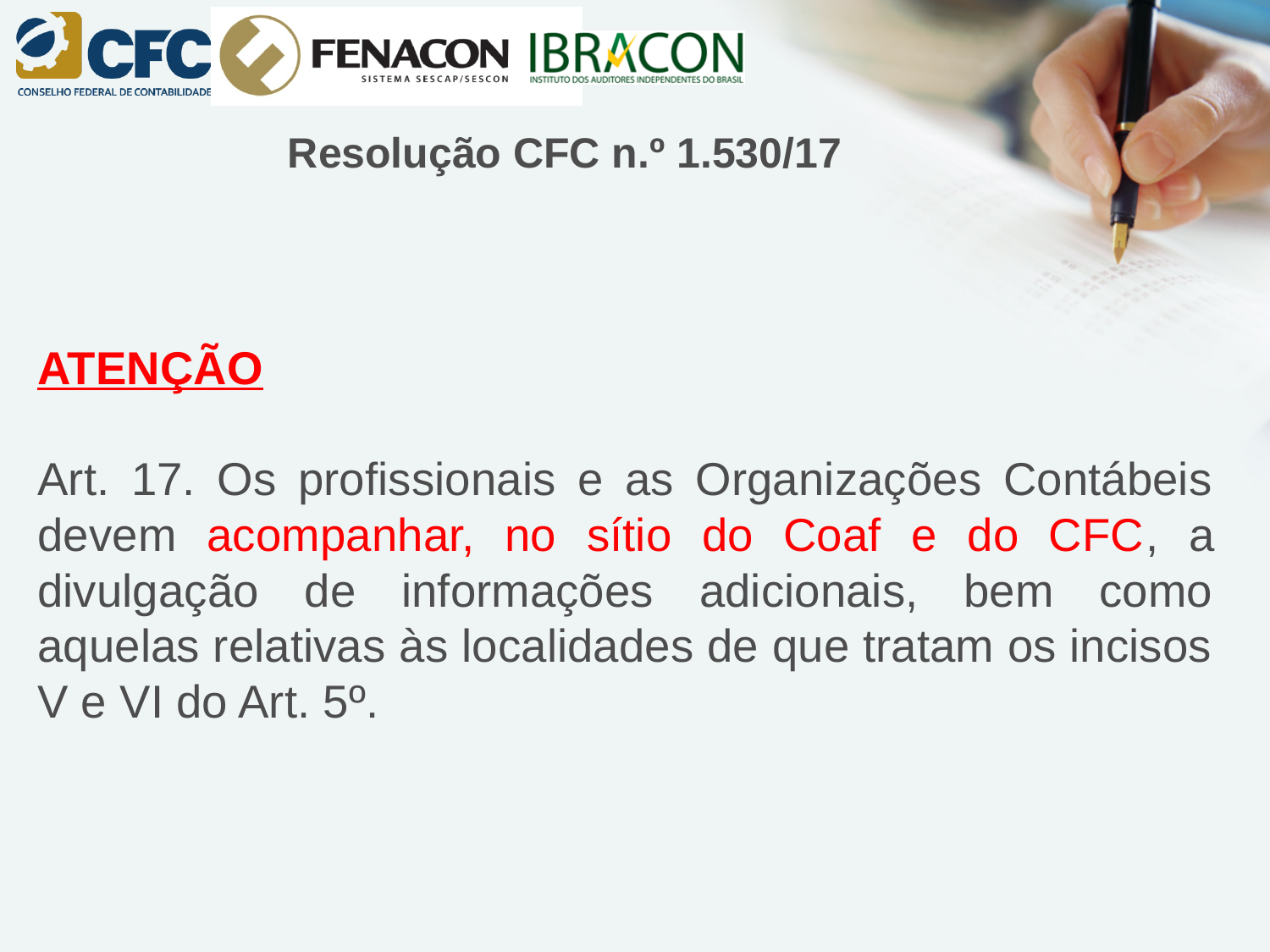

# Resolução CFC n.º 1.530/17

ATENÇÃO

Art. 17. Os profissionais e as Organizações Contábeis devem acompanhar, no sítio do Coaf e do CFC, a divulgação de informações adicionais, bem como aquelas relativas às localidades de que tratam os incisos V e VI do Art. 5º.